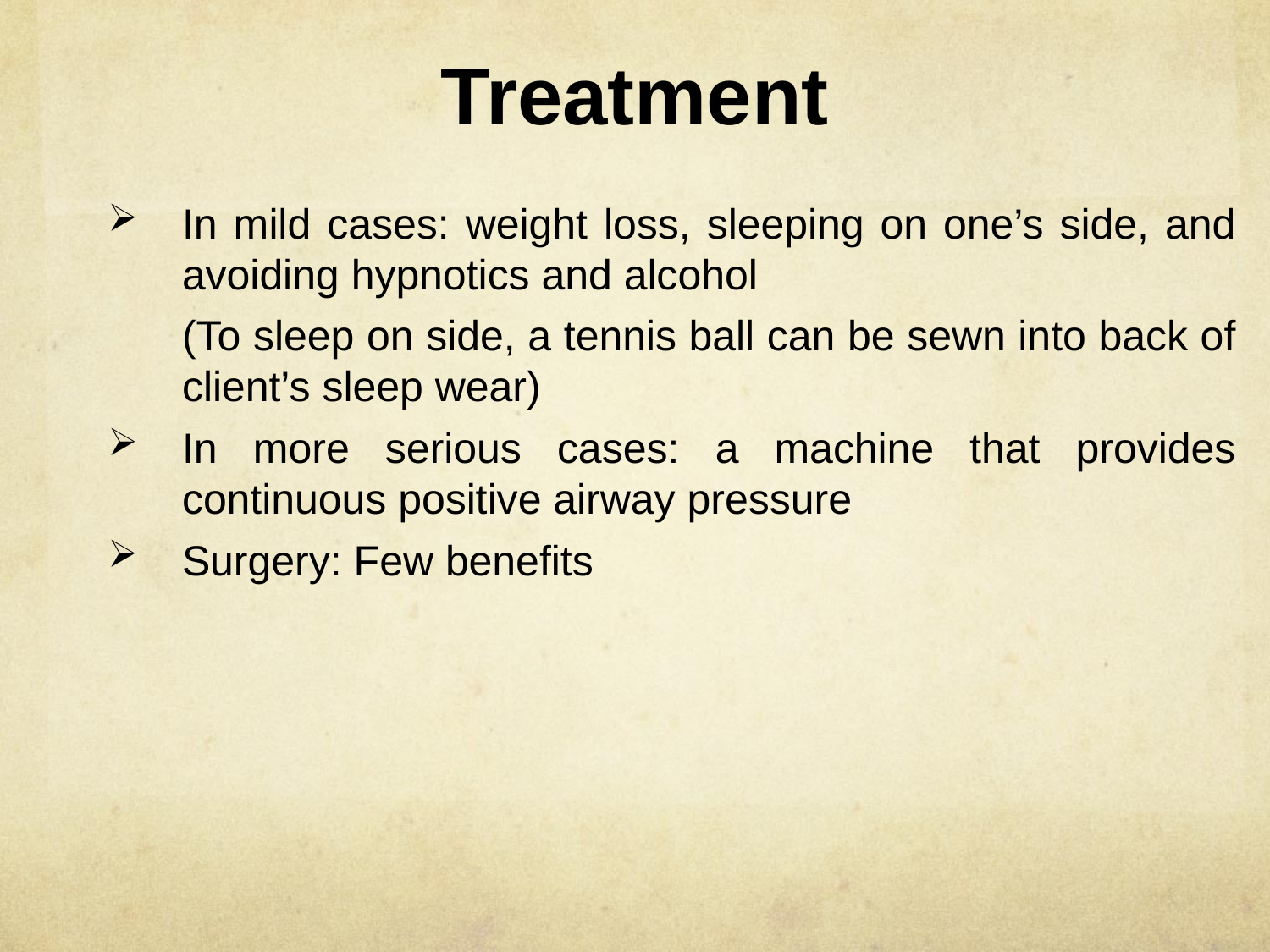

# Treatment
In mild cases: weight loss, sleeping on one’s side, and avoiding hypnotics and alcohol
	(To sleep on side, a tennis ball can be sewn into back of client’s sleep wear)
In more serious cases: a machine that provides continuous positive airway pressure
Surgery: Few benefits